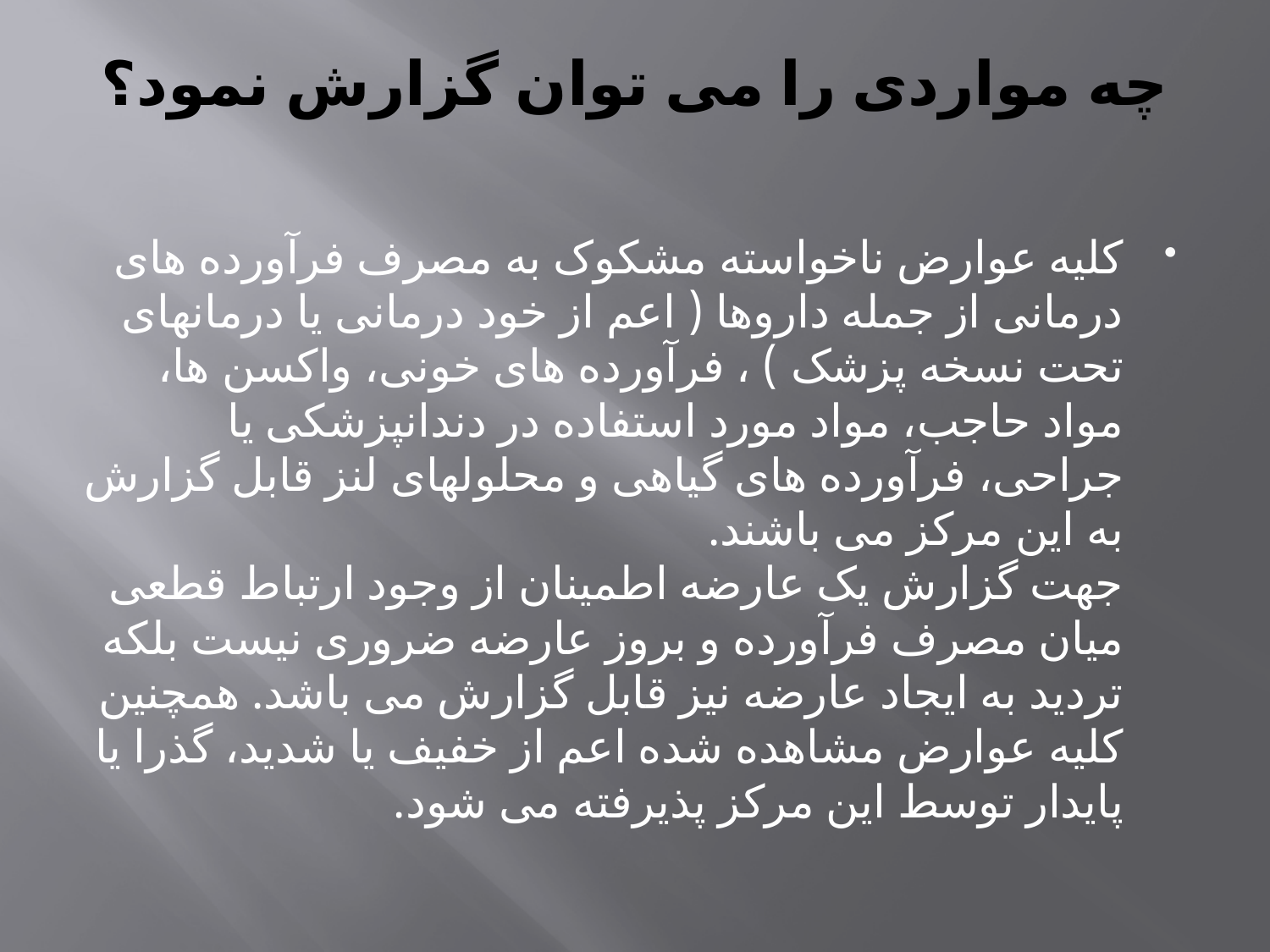

# چه مواردی را می توان گزارش نمود؟
کلیه عوارض ناخواسته مشکوک به مصرف فرآورده های درمانی از جمله داروها ( اعم از خود درمانی یا درمانهای تحت نسخه پزشک ) ، فرآورده های خونی، واکسن ها، مواد حاجب، مواد مورد استفاده در دندانپزشکی یا جراحی، ‌فرآورده های گیاهی و محلولهای لنز قابل گزارش به این مرکز می باشند.
جهت گزارش یک عارضه اطمینان از وجود ارتباط قطعی میان مصرف فرآورده و بروز عارضه ضروری نیست بلکه تردید به ایجاد عارضه نیز قابل گزارش می باشد. همچنین کلیه عوارض مشاهده شده اعم از خفیف یا شدید، گذرا یا پایدار توسط این مرکز پذیرفته می شود.